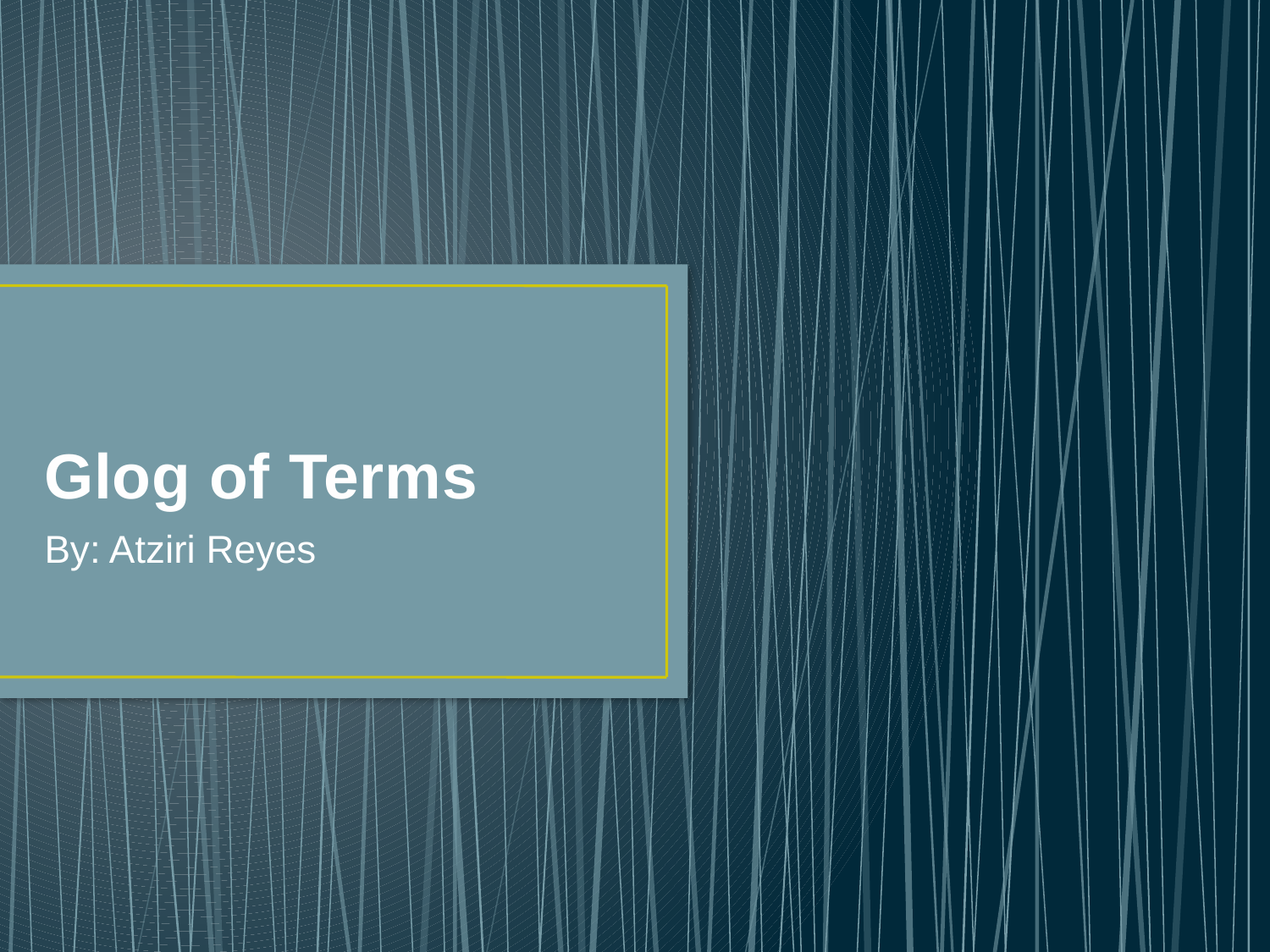

# Glog of Terms
By: Atziri Reyes